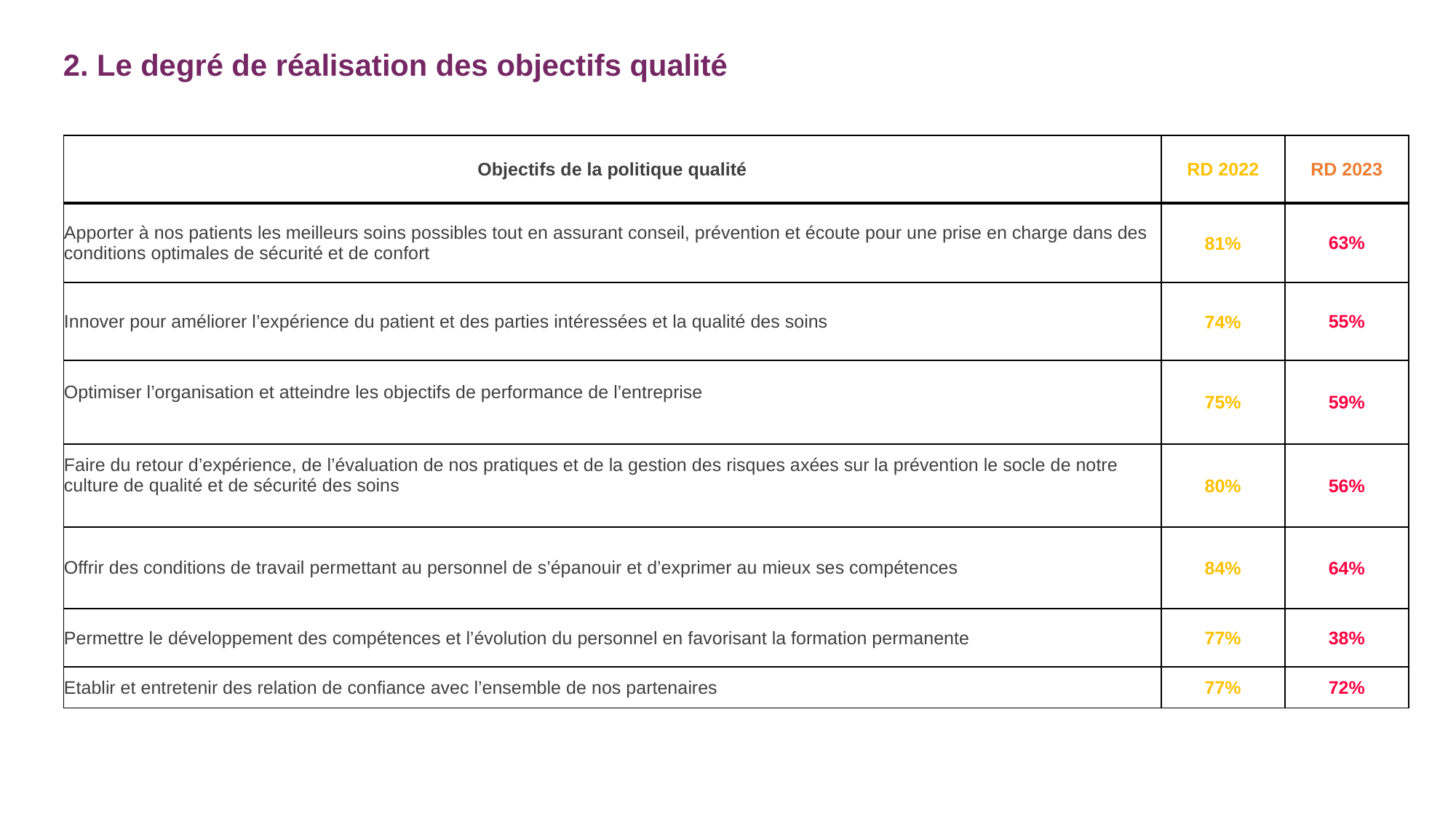

# 2. Le degré de réalisation des objectifs qualité
| Objectifs de la politique qualité | RD 2022 | RD 2023 |
| --- | --- | --- |
| Apporter à nos patients les meilleurs soins possibles tout en assurant conseil, prévention et écoute pour une prise en charge dans des conditions optimales de sécurité et de confort | 81% | 63% |
| Innover pour améliorer l’expérience du patient et des parties intéressées et la qualité des soins | 74% | 55% |
| Optimiser l’organisation et atteindre les objectifs de performance de l’entreprise | 75% | 59% |
| Faire du retour d’expérience, de l’évaluation de nos pratiques et de la gestion des risques axées sur la prévention le socle de notre culture de qualité et de sécurité des soins | 80% | 56% |
| Offrir des conditions de travail permettant au personnel de s’épanouir et d’exprimer au mieux ses compétences | 84% | 64% |
| Permettre le développement des compétences et l’évolution du personnel en favorisant la formation permanente | 77% | 38% |
| Etablir et entretenir des relation de confiance avec l’ensemble de nos partenaires | 77% | 72% |